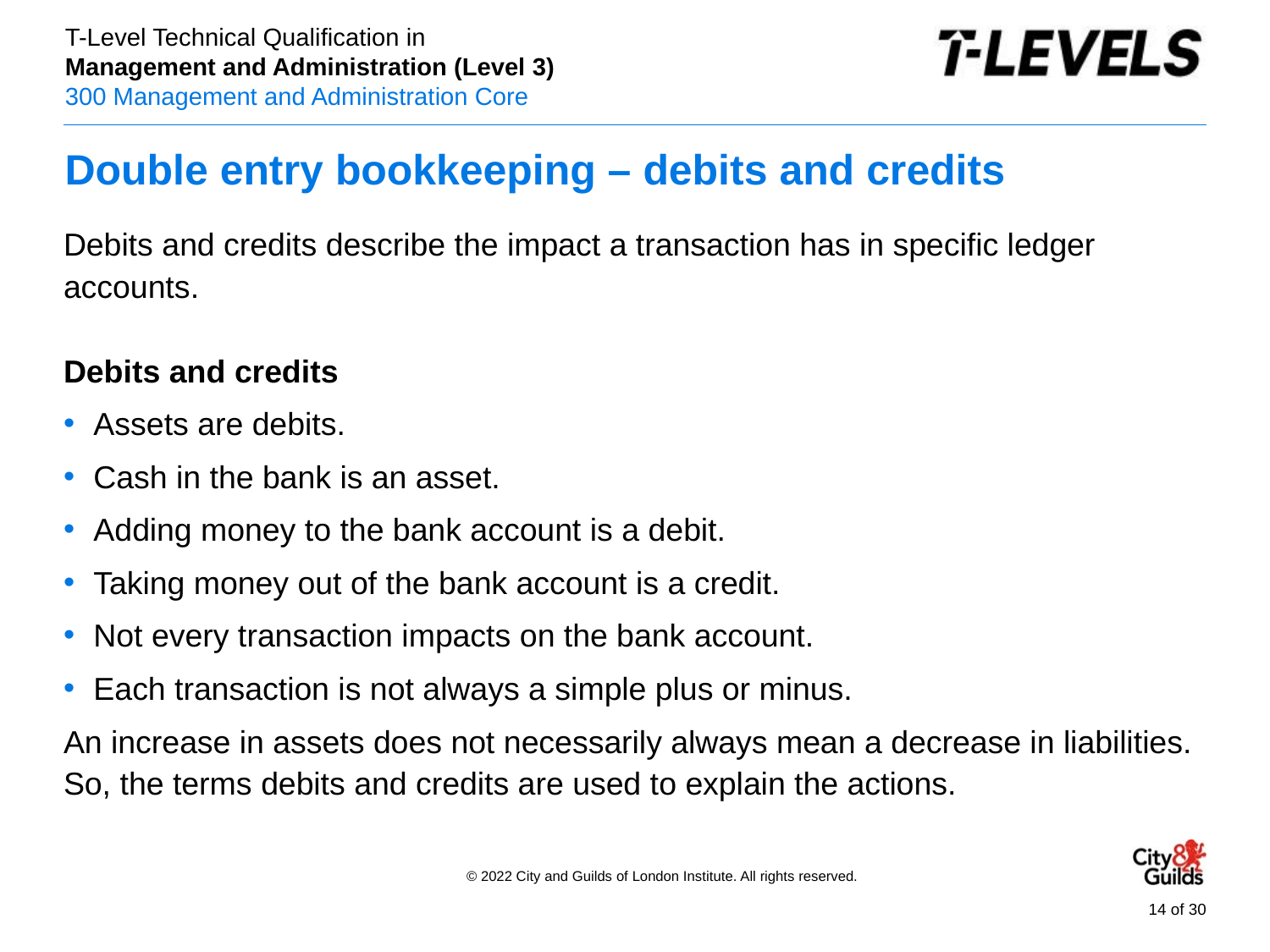

# Double entry bookkeeping – debits and credits
Debits and credits describe the impact a transaction has in specific ledger accounts.

Debits and credits
Assets are debits.
Cash in the bank is an asset.
Adding money to the bank account is a debit.
Taking money out of the bank account is a credit.
Not every transaction impacts on the bank account.
Each transaction is not always a simple plus or minus.
An increase in assets does not necessarily always mean a decrease in liabilities. So, the terms debits and credits are used to explain the actions.